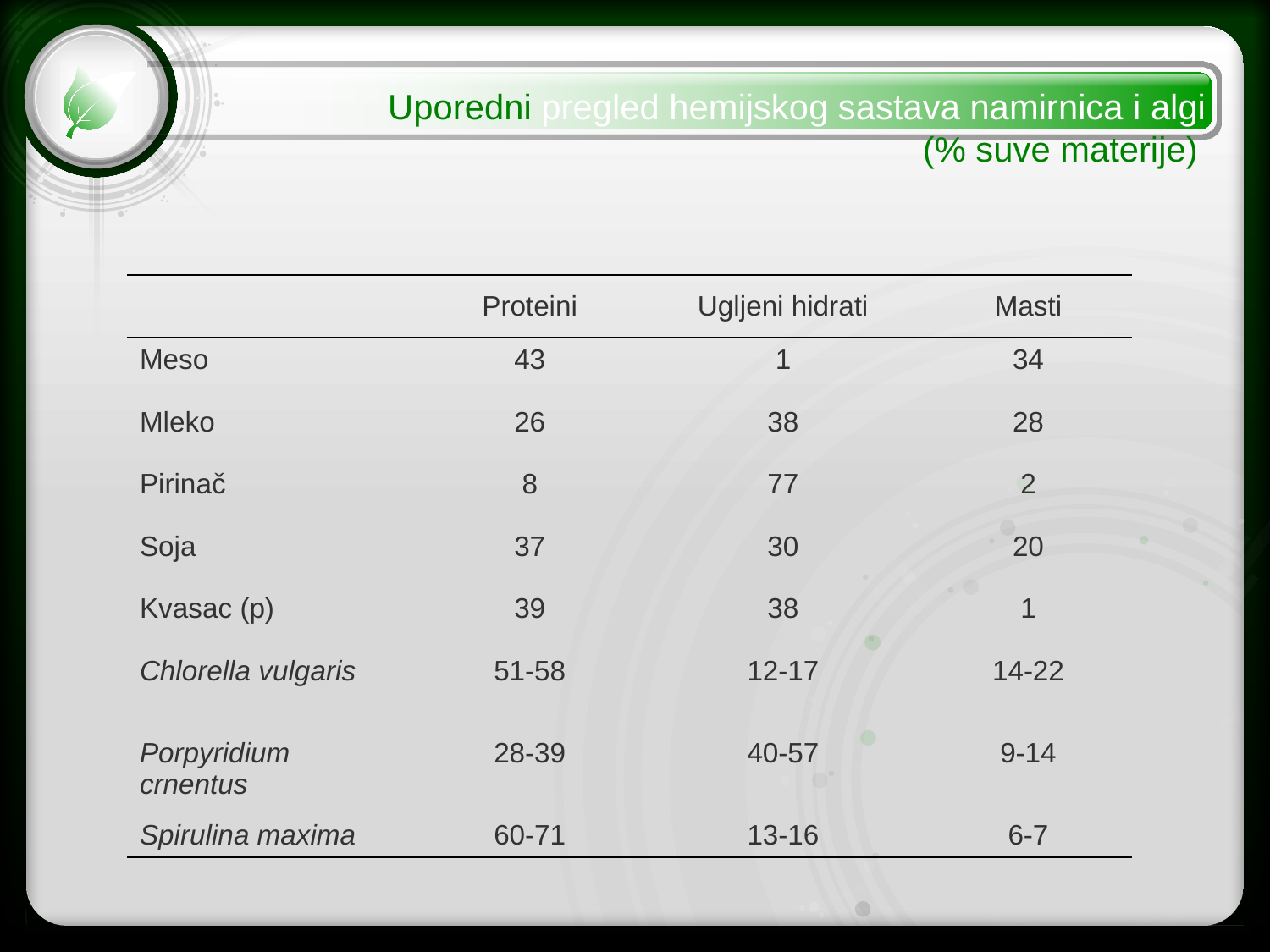

Uporedni pregled hemijskog sastava namirnica i algi
			               (% suve materije)
|  | Proteini | Ugljeni hidrati | Masti |
| --- | --- | --- | --- |
| Meso | 43 | 1 | 34 |
| Mleko | 26 | 38 | 28 |
| Pirinač | 8 | 77 | 2 |
| Soja | 37 | 30 | 20 |
| Kvasac (p) | 39 | 38 | 1 |
| Chlorella vulgaris | 51-58 | 12-17 | 14-22 |
| Porpyridium crnentus | 28-39 | 40-57 | 9-14 |
| Spirulina maxima | 60-71 | 13-16 | 6-7 |